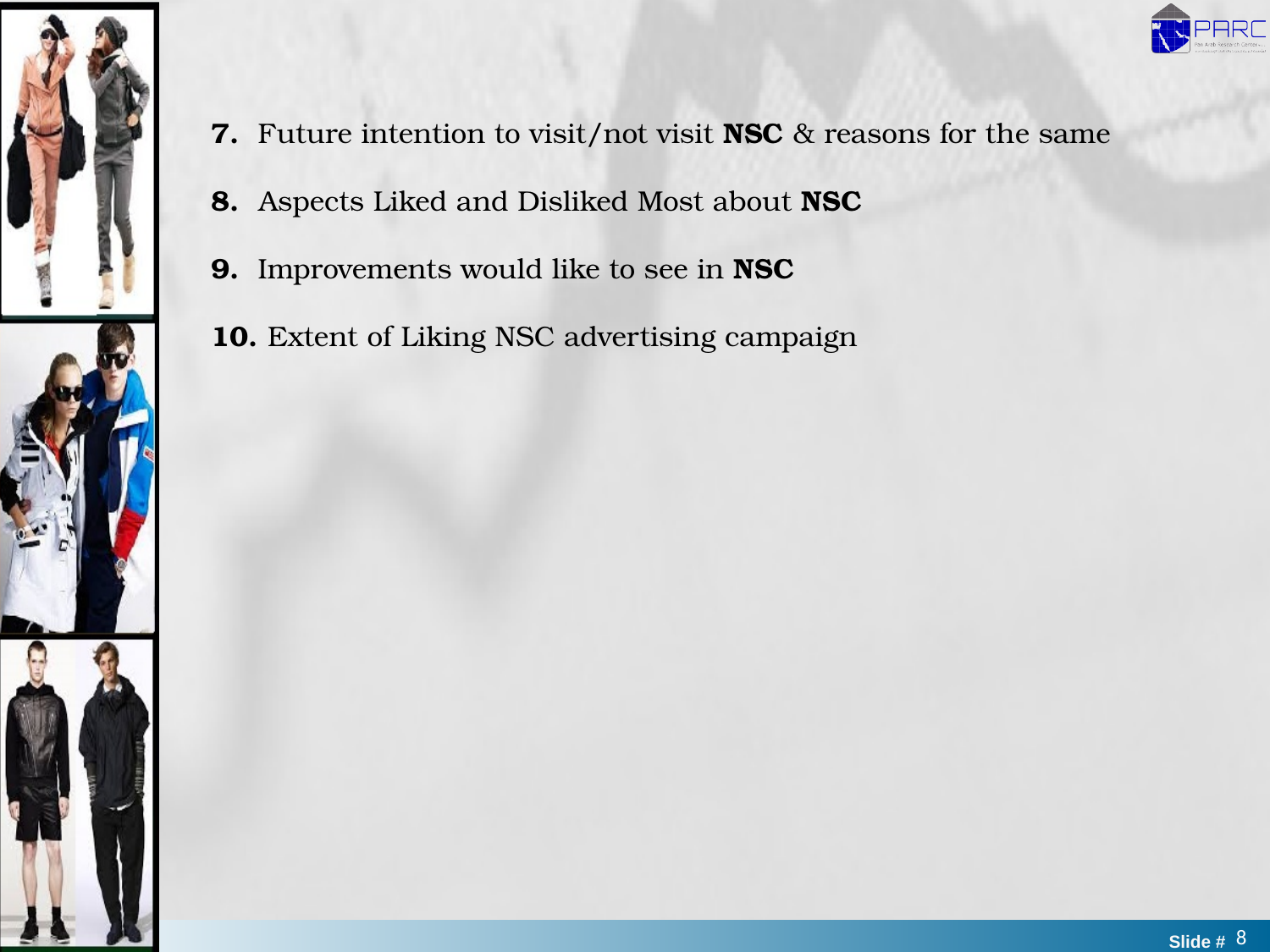

7.  Future intention to visit/not visit NSC & reasons for the same

8.  Aspects Liked and Disliked Most about NSC

9.  Improvements would like to see in NSC

10. Extent of Liking NSC advertising campaign
8